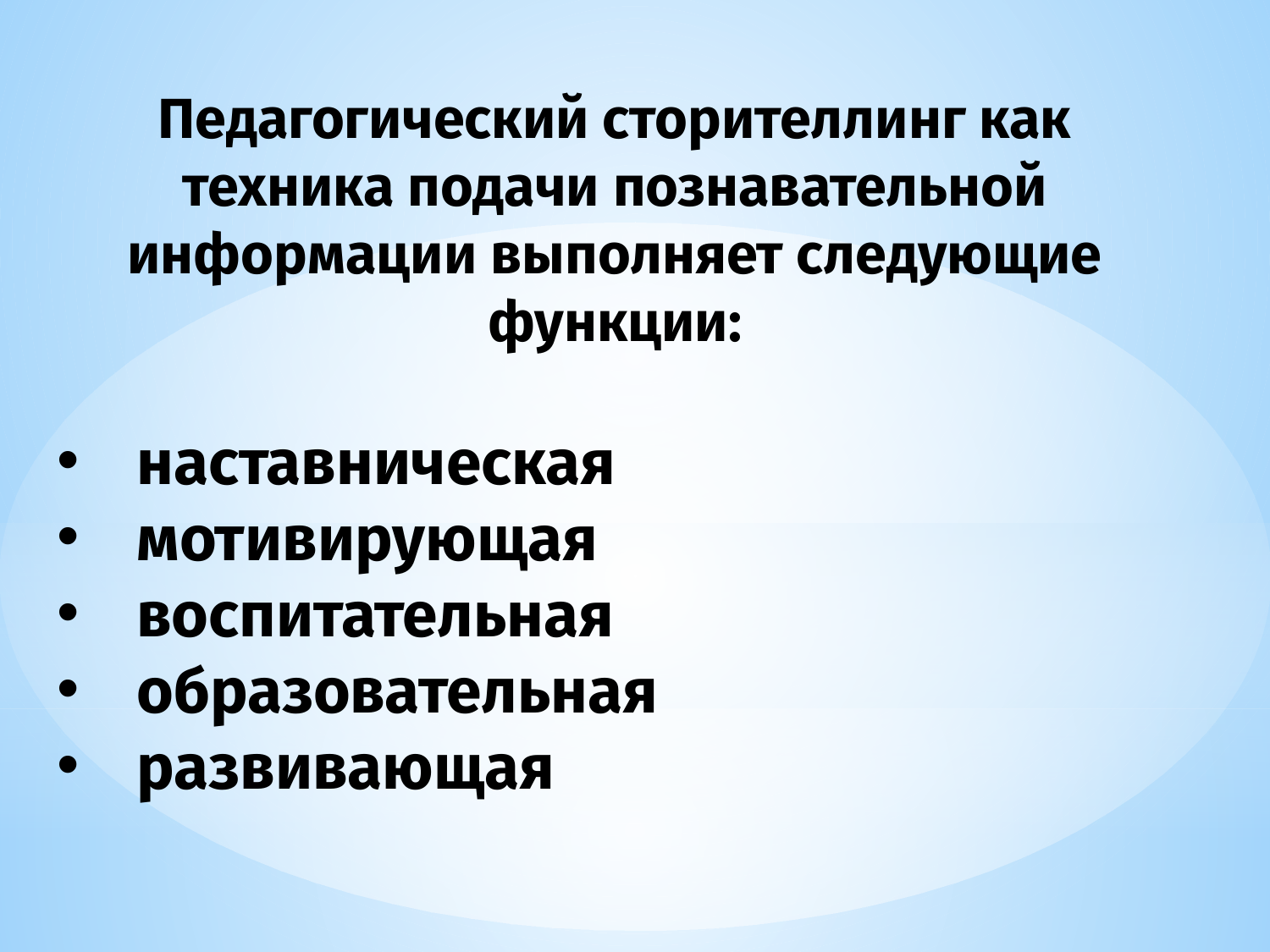

Педагогический сторителлинг как техника подачи познавательной информации выполняет следующие функции:

наставническая
мотивирующая
воспитательная
образовательная
развивающая